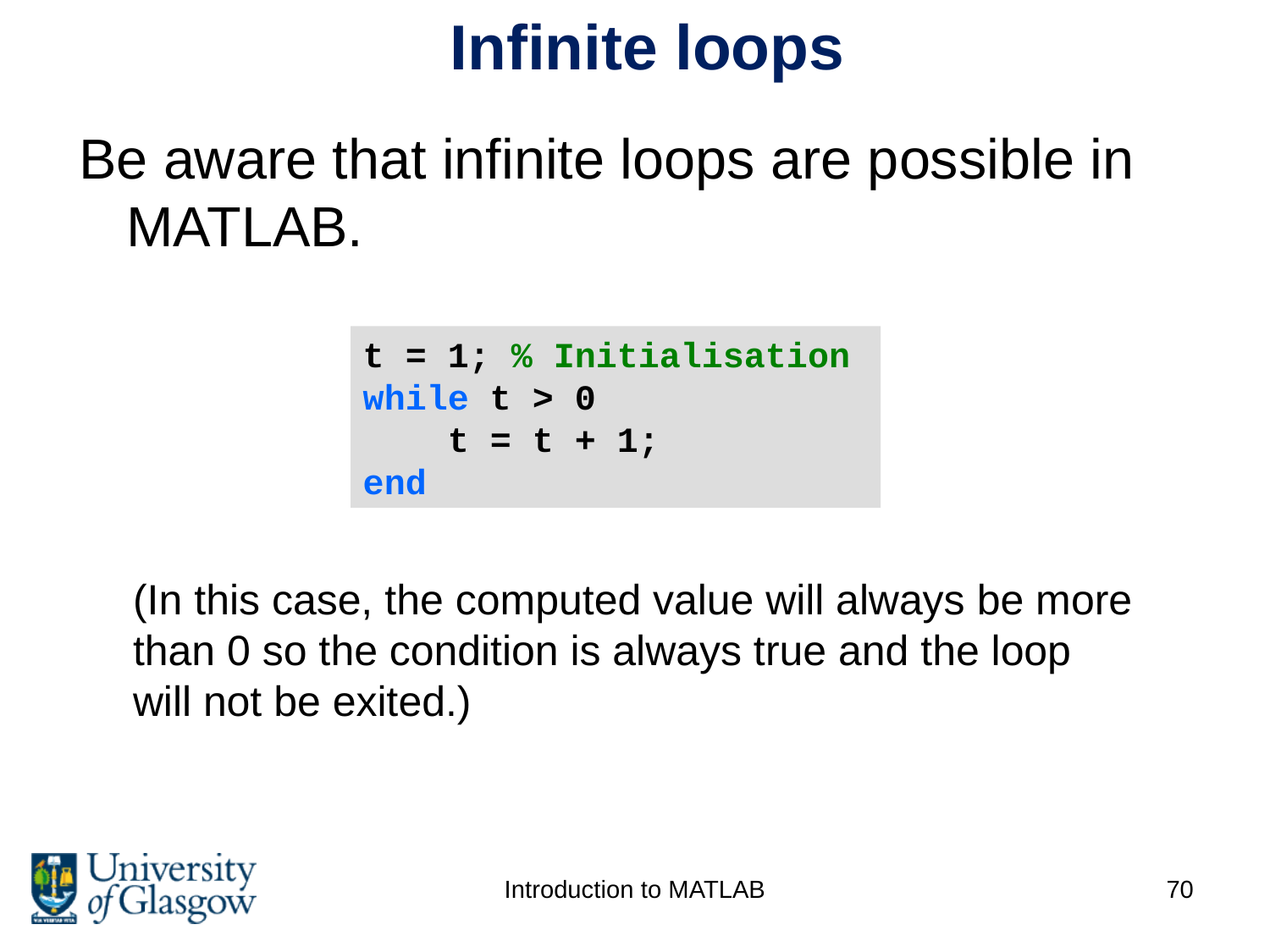

# Infinite loops
Be aware that infinite loops are possible in MATLAB.
t = 1; % Initialisation
while t > 0
    t = t + 1;
end
(In this case, the computed value will always be more than 0 so the condition is always true and the loop will not be exited.)
Introduction to MATLAB
70